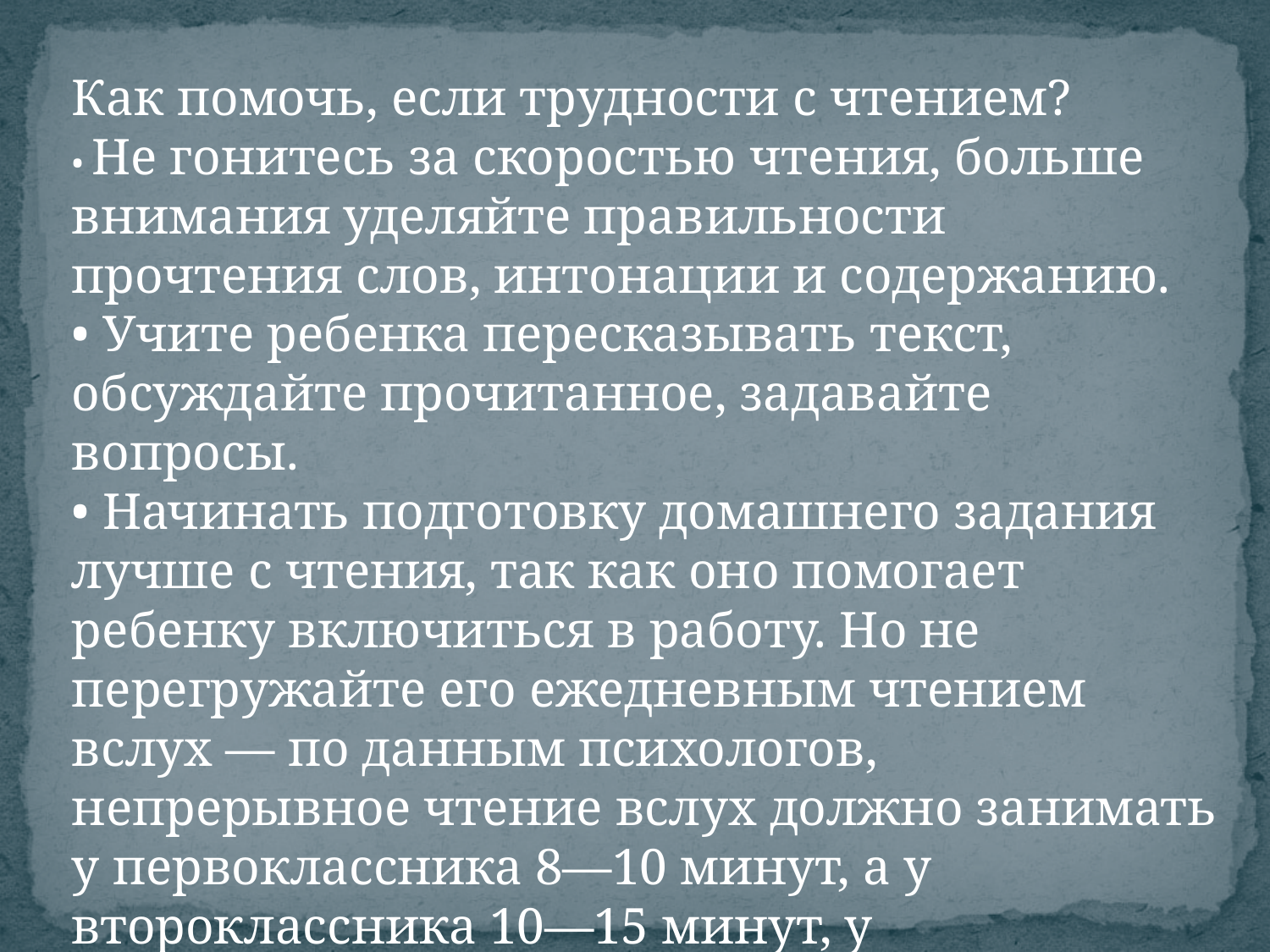

Как помочь, если трудности с чтением?
• Не гонитесь за скоростью чтения, больше внимания уделяйте правильности прочтения слов, интонации и содержанию.
• Учите ребенка пересказывать текст, обсуждайте прочитанное, задавайте вопросы.
• Начинать подготовку домашнего задания лучше с чтения, так как оно помогает ребенку включиться в работу. Но не перегружайте его ежедневным чтением вслух — по данным психологов, непрерывное чтение вслух должно занимать у первоклассника 8—10 минут, а у второклассника 10—15 минут, у третьеклассников 15-20минут.